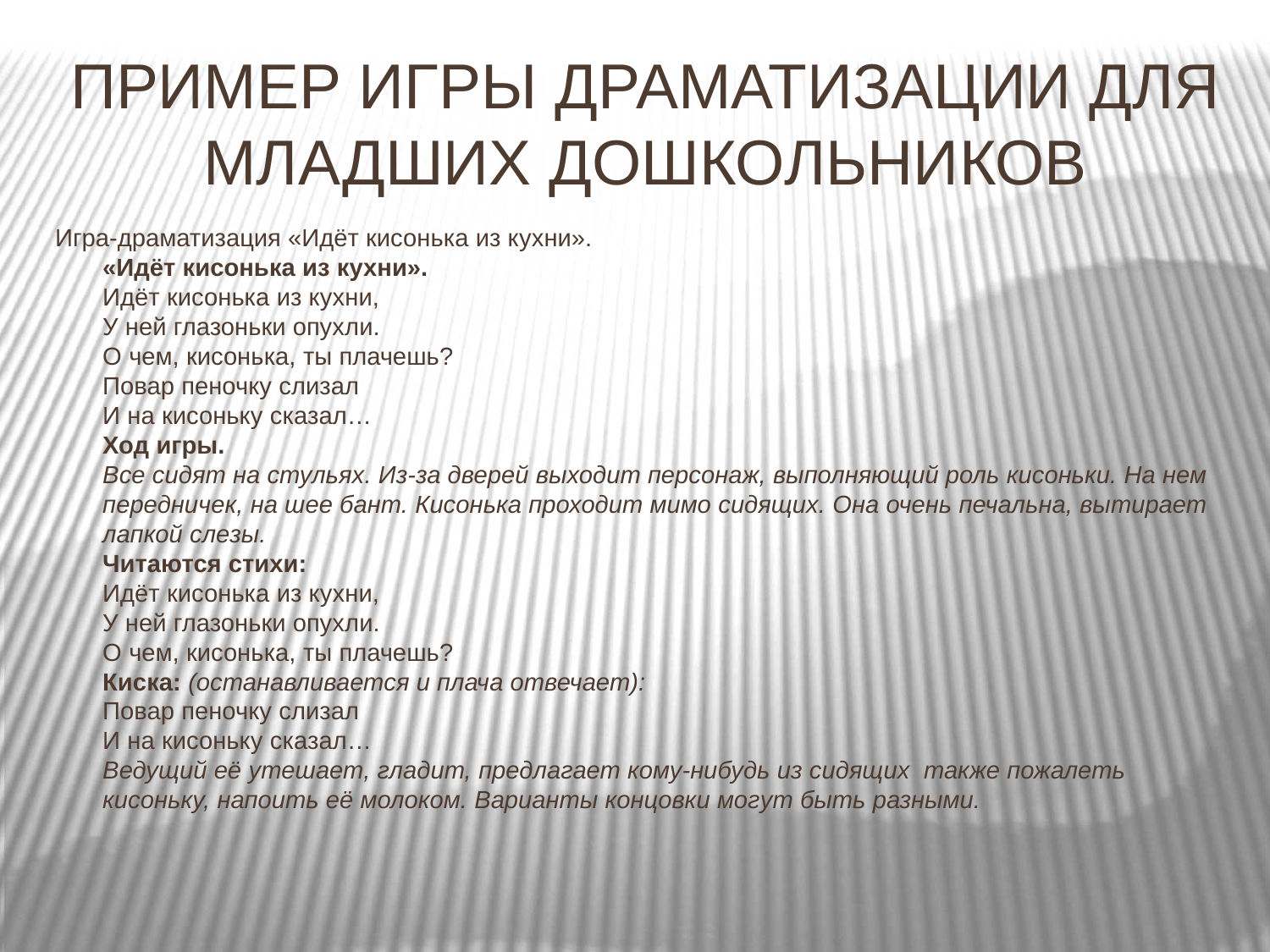

# Пример игры драматизации для младших дошкольников
Игра-драматизация «Идёт кисонька из кухни».
«Идёт кисонька из кухни».
Идёт кисонька из кухни,
У ней глазоньки опухли.
О чем, кисонька, ты плачешь?
Повар пеночку слизал
И на кисоньку сказал…
Ход игры.
Все сидят на стульях. Из-за дверей выходит персонаж, выполняющий роль кисоньки. На нем передничек, на шее бант. Кисонька проходит мимо сидящих. Она очень печальна, вытирает лапкой слезы. 
Читаются стихи:
Идёт кисонька из кухни,
У ней глазоньки опухли.
О чем, кисонька, ты плачешь?
Киска: (останавливается и плача отвечает):
Повар пеночку слизал
И на кисоньку сказал…
Ведущий её утешает, гладит, предлагает кому-нибудь из сидящих  также пожалеть кисоньку, напоить её молоком. Варианты концовки могут быть разными.